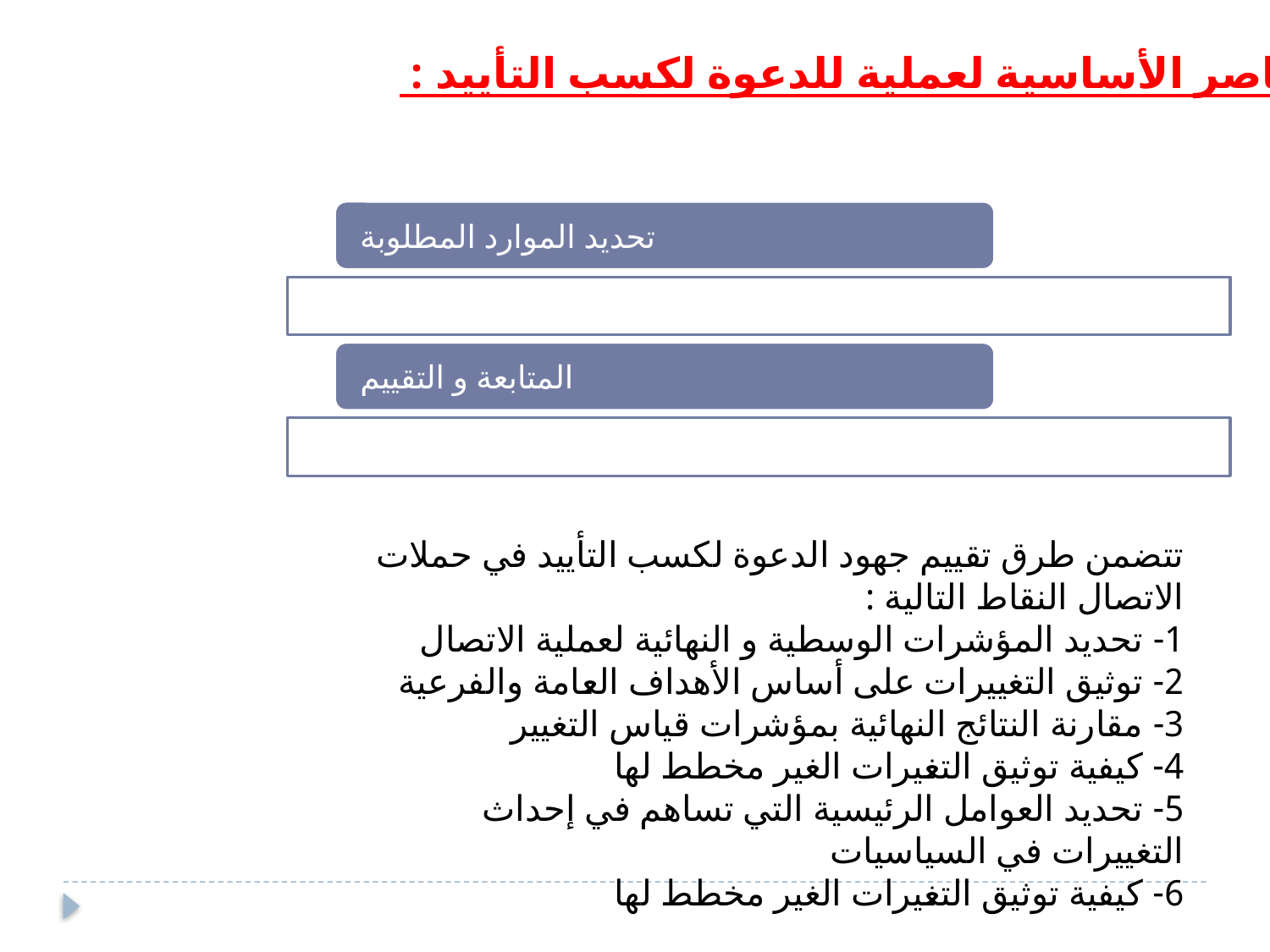

العناصر الأساسية لعملية للدعوة لكسب التأييد :
تحديد الموارد المطلوبة
المتابعة و التقييم
تتضمن طرق تقييم جهود الدعوة لكسب التأييد في حملات الاتصال النقاط التالية :
1- تحديد المؤشرات الوسطية و النهائية لعملية الاتصال
2- توثيق التغييرات على أساس الأهداف العامة والفرعية
3- مقارنة النتائج النهائية بمؤشرات قياس التغيير
4- كيفية توثيق التغيرات الغير مخطط لها
5- تحديد العوامل الرئيسية التي تساهم في إحداث التغييرات في السياسيات
6- كيفية توثيق التغيرات الغير مخطط لها